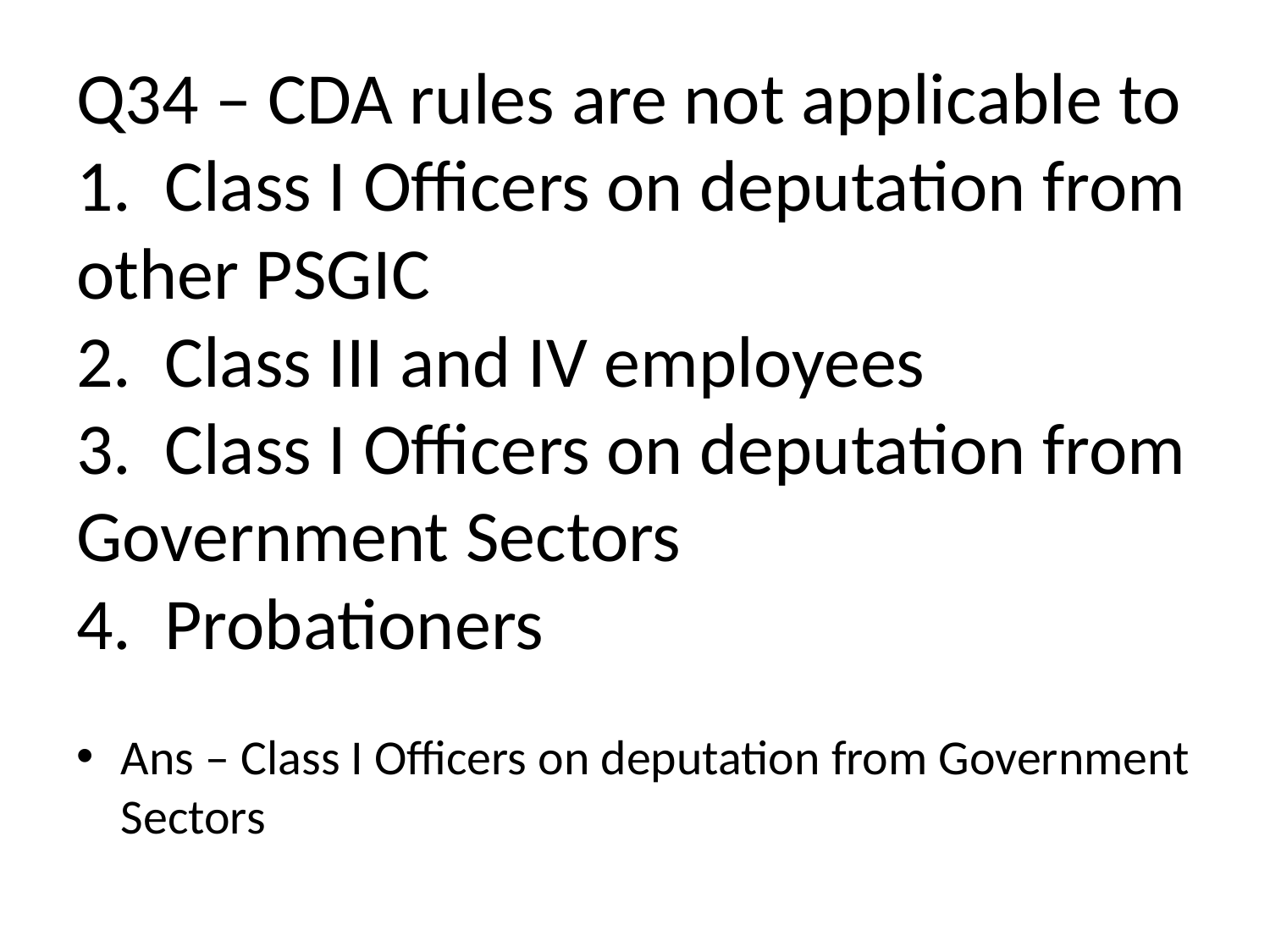

# Q34 – CDA rules are not applicable to 1.  Class I Officers on deputation from other PSGIC 2.  Class III and IV employees 3.  Class I Officers on deputation from Government Sectors 4.  Probationers
Ans – Class I Officers on deputation from Government Sectors